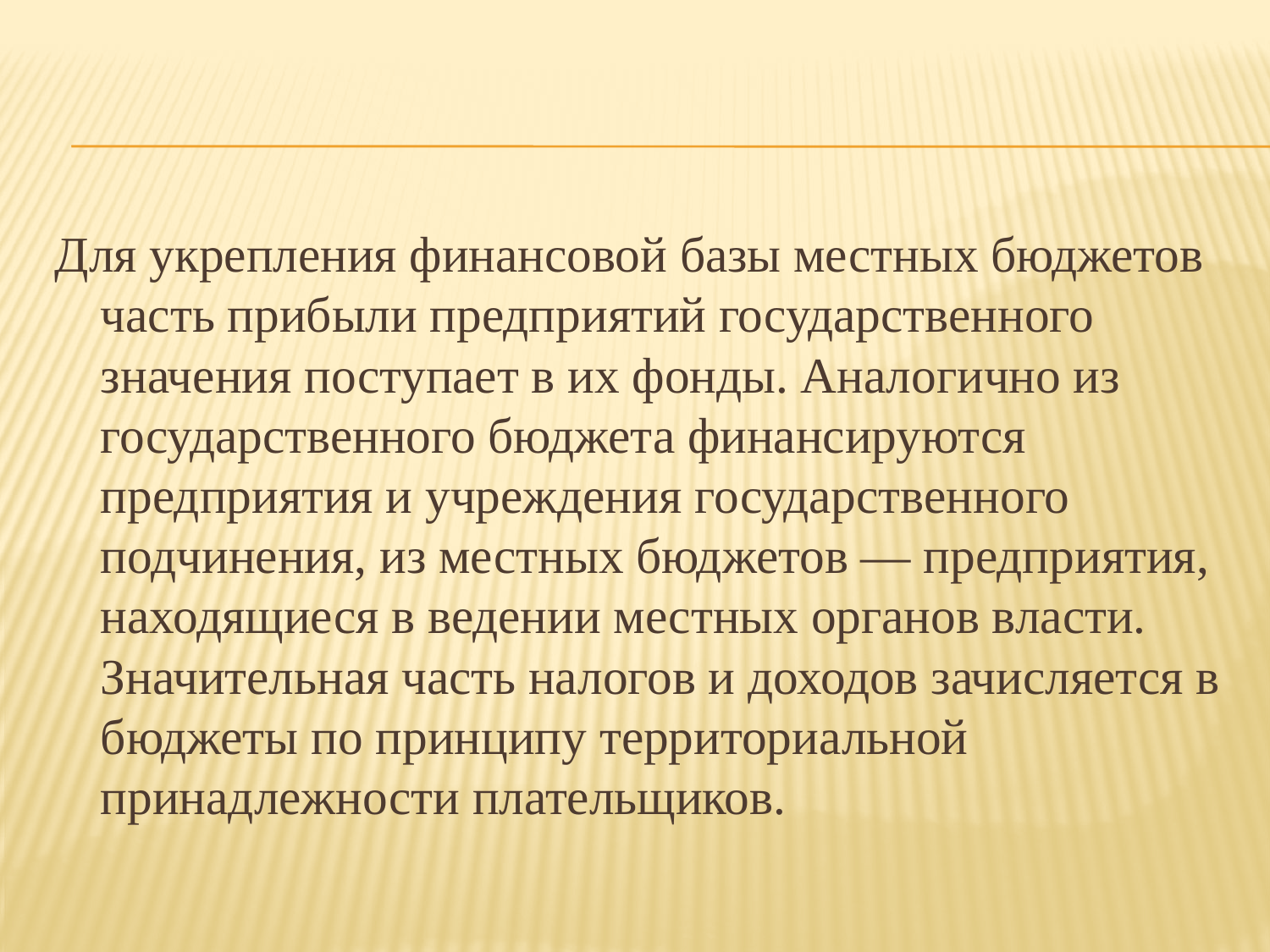

Для укрепления финансовой базы местных бюджетов часть прибыли предприятий государственного значения поступает в их фонды. Аналогично из государственного бюджета финансируются предприятия и учреждения государственного подчинения, из местных бюджетов — предприятия, находящиеся в ведении местных органов власти. Значительная часть налогов и доходов зачисляется в бюджеты по принципу территориальной принадлежности плательщиков.